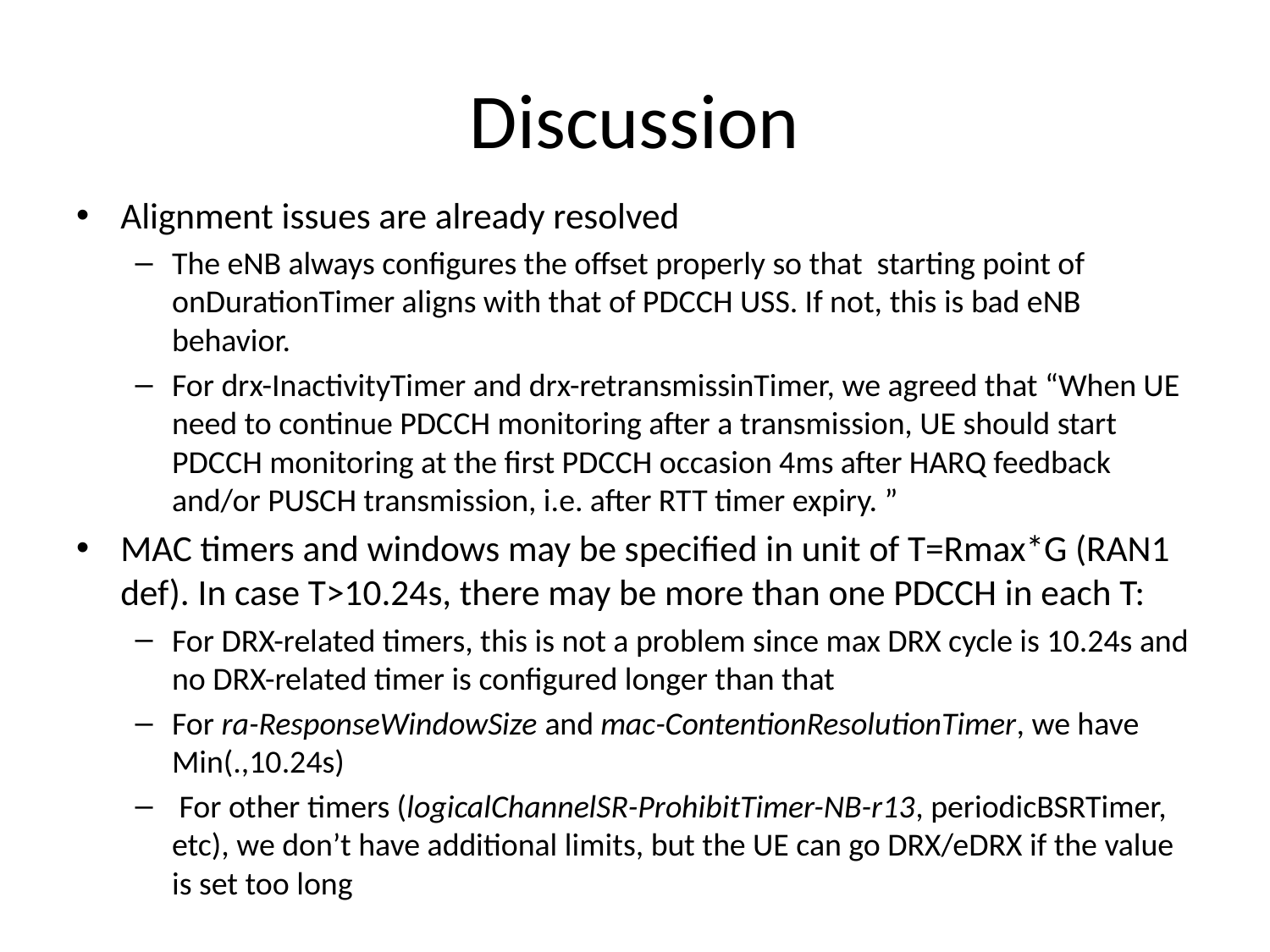

# Discussion
Alignment issues are already resolved
The eNB always configures the offset properly so that  starting point of onDurationTimer aligns with that of PDCCH USS. If not, this is bad eNB behavior.
For drx-InactivityTimer and drx-retransmissinTimer, we agreed that “When UE need to continue PDCCH monitoring after a transmission, UE should start PDCCH monitoring at the first PDCCH occasion 4ms after HARQ feedback and/or PUSCH transmission, i.e. after RTT timer expiry. ”
MAC timers and windows may be specified in unit of T=Rmax*G (RAN1 def). In case T>10.24s, there may be more than one PDCCH in each T:
For DRX-related timers, this is not a problem since max DRX cycle is 10.24s and no DRX-related timer is configured longer than that
For ra-ResponseWindowSize and mac-ContentionResolutionTimer, we have Min(.,10.24s)
 For other timers (logicalChannelSR-ProhibitTimer-NB-r13, periodicBSRTimer, etc), we don’t have additional limits, but the UE can go DRX/eDRX if the value is set too long